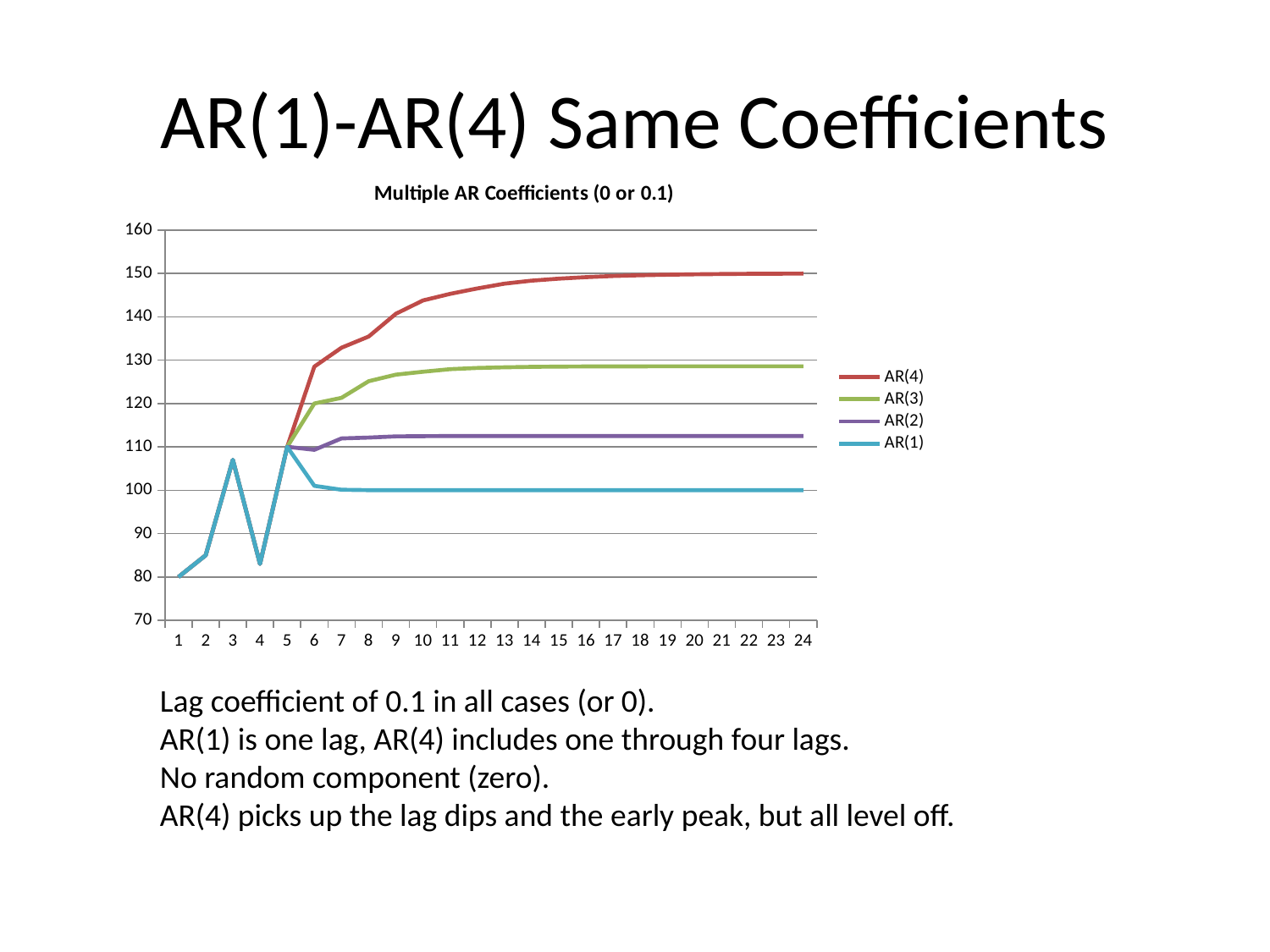

# AR(1)-AR(4) Same Coefficients

### Chart: Multiple AR Coefficients (0 or 0.1)

| Category | AR(4) | AR(3) | AR(2) | AR(1) |
|---|---|---|---|---|
| 1 | 80.0 | 80.0 | 80.0 | 80.0 |
| 2 | 85.0 | 85.0 | 85.0 | 85.0 |
| 3 | 107.0 | 107.0 | 107.0 | 107.0 |
| 4 | 83.0 | 83.0 | 83.0 | 83.0 |
| 5 | 110.0 | 110.0 | 110.0 | 110.0 |
| 6 | 128.5 | 120.0 | 109.3 | 101.0 |
| 7 | 132.85000000000034 | 121.3 | 111.93 | 100.1 |
| 8 | 135.435 | 125.13 | 112.12299999999998 | 100.01 |
| 9 | 140.67849999999999 | 126.643 | 112.4053 | 100.001 |
| 10 | 143.74634999999998 | 127.3073 | 112.45283 | 100.0001 |
| 11 | 145.27098499999965 | 127.90803 | 112.48581300000002 | 100.00001 |
| 12 | 146.51308349999965 | 128.185833 | 112.49386430000017 | 100.000001 |
| 13 | 147.62089185000033 | 128.34011630000043 | 112.49796773000017 | 100.00000009999998 |
| 14 | 148.315131035 | 128.44339793 | 112.49918320300017 | 100.00000001000001 |
| 15 | 148.77200913849998 | 128.496934723 | 112.49971509330017 | 100.000000001 |
| 16 | 149.12211155235033 | 128.5280448953 | 112.49988982962998 | 100.0000000001 |
| 17 | 149.38301435758547 | 128.54683775483 | 112.49996049229317 | 100.00000000001 |
| 18 | 149.5592266083435 | 128.557181737313 | 112.4999850321923 | 100.00000000000098 |
| 19 | 149.68363616567785 | 128.56320643874434 | 112.49999455244853 | 100.0000000000001 |
| 20 | 149.77479886839558 | 128.5667225930884 | 112.49999795846408 | 100.00000000000001 |
| 21 | 149.8400676000002 | 128.5687110769146 | 112.49999925109132 | 100.0 |
| 22 | 149.8857729242414 | 128.56986401087443 | 112.4999997209557 | 100.0 |
| 23 | 149.91842755583204 | 128.57052976808748 | 112.49999989720467 | 100.0 |
| 24 | 149.94190669484644 | 128.57091048558777 | 112.49999996181636 | 100.0 |
Lag coefficient of 0.1 in all cases (or 0).
AR(1) is one lag, AR(4) includes one through four lags.
No random component (zero).
AR(4) picks up the lag dips and the early peak, but all level off.